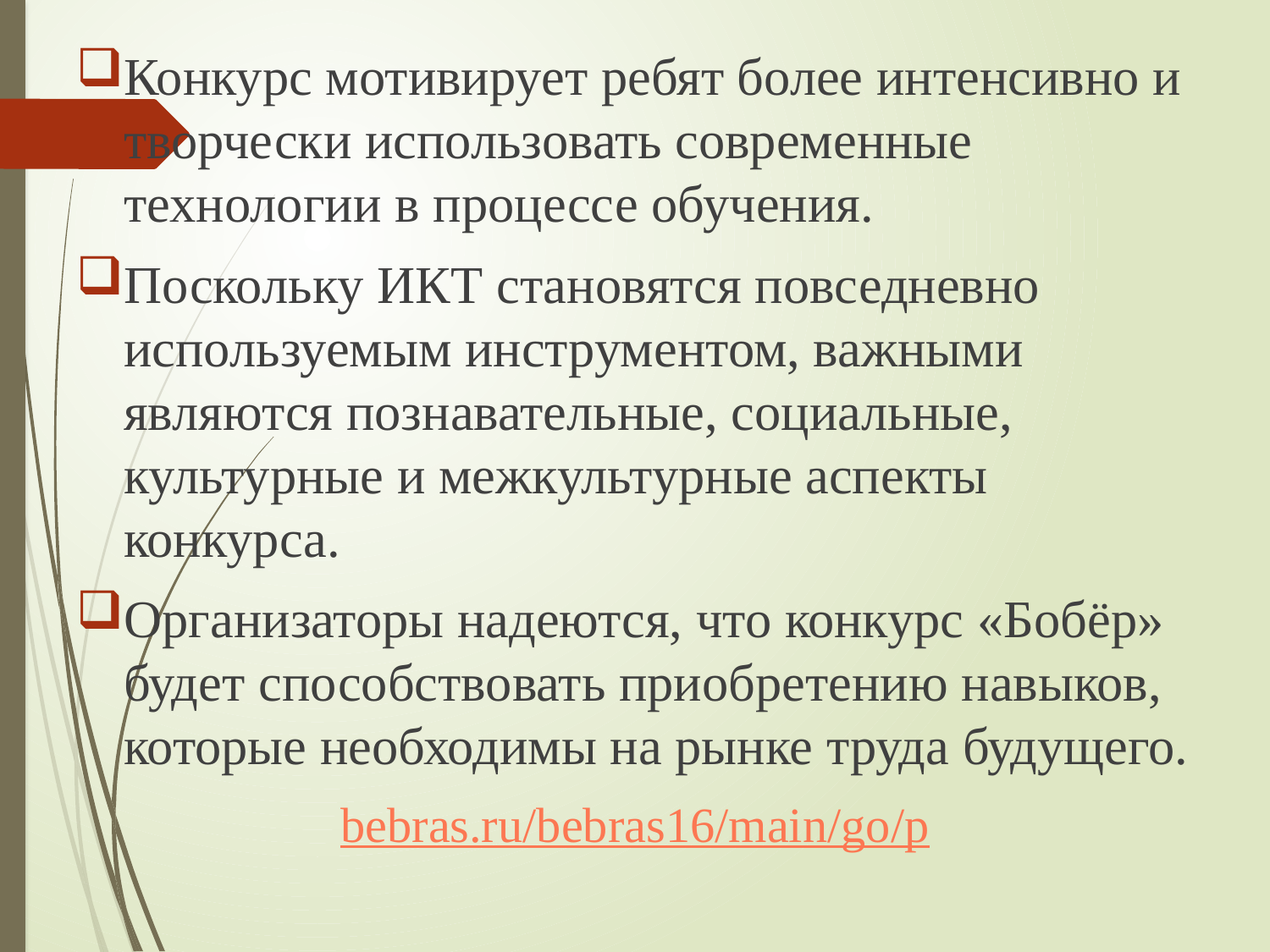

Конкурс мотивирует ребят более интенсивно и творчески использовать современные технологии в процессе обучения.
Поскольку ИКТ становятся повседневно используемым инструментом, важными являются познавательные, социальные, культурные и межкультурные аспекты конкурса.
Организаторы надеются, что конкурс «Бобёр» будет способствовать приобретению навыков, которые необходимы на рынке труда будущего.
bebras.ru/bebras16/main/go/p